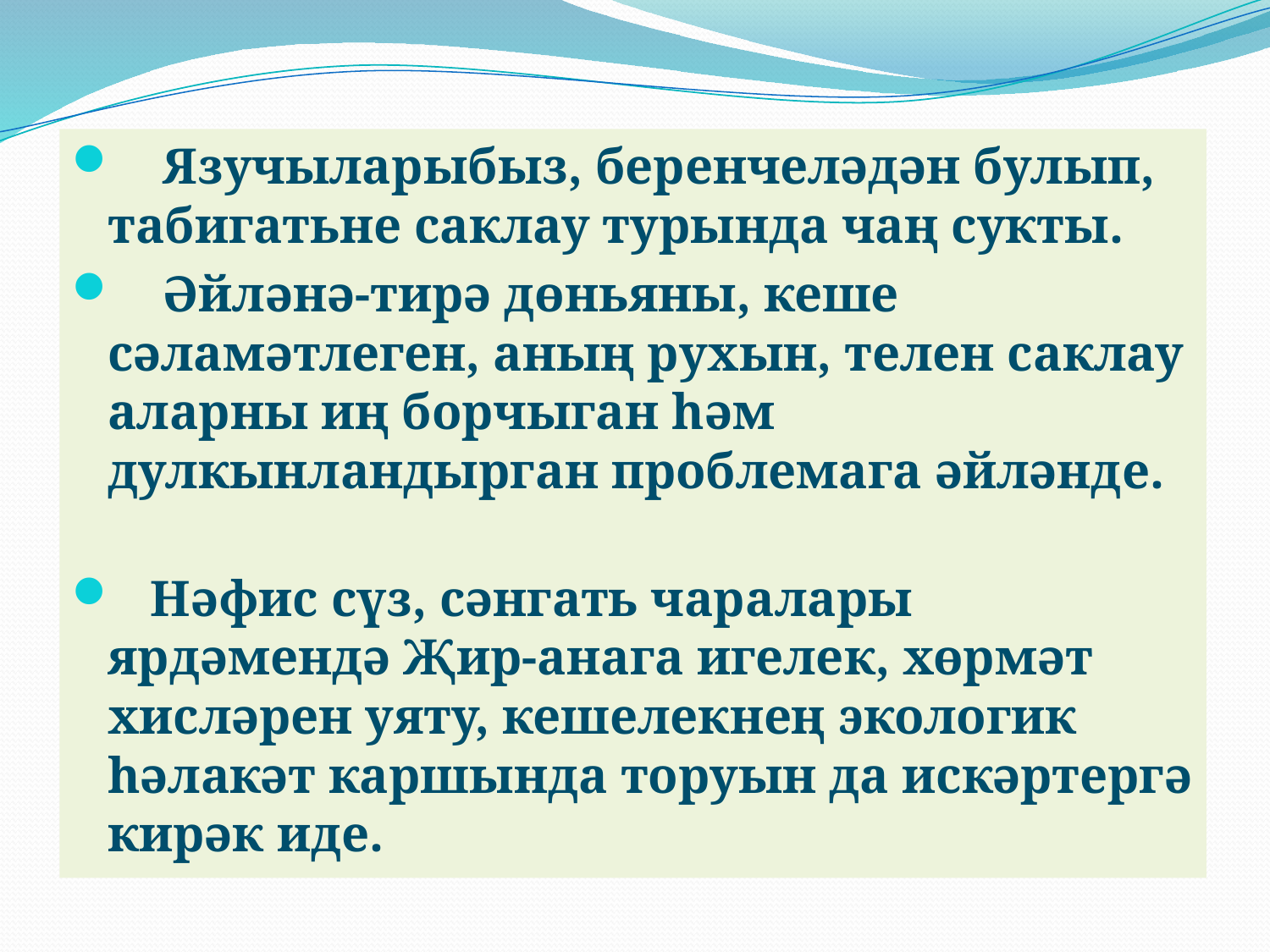

Язучыларыбыз, беренчеләдән булып, табигатьне саклау турында чаң сукты.
    Әйләнә-тирә дөньяны, кеше   сәламәтлеген, аның рухын, телен саклау аларны иң борчыган һәм дулкынландырган проблемага әйләнде.
   Нәфис сүз, сәнгать чаралары ярдәмендә Җир-анага игелек, хөрмәт хисләрен уяту, кешелекнең экологик һәлакәт каршында торуын да искәртергә кирәк иде.